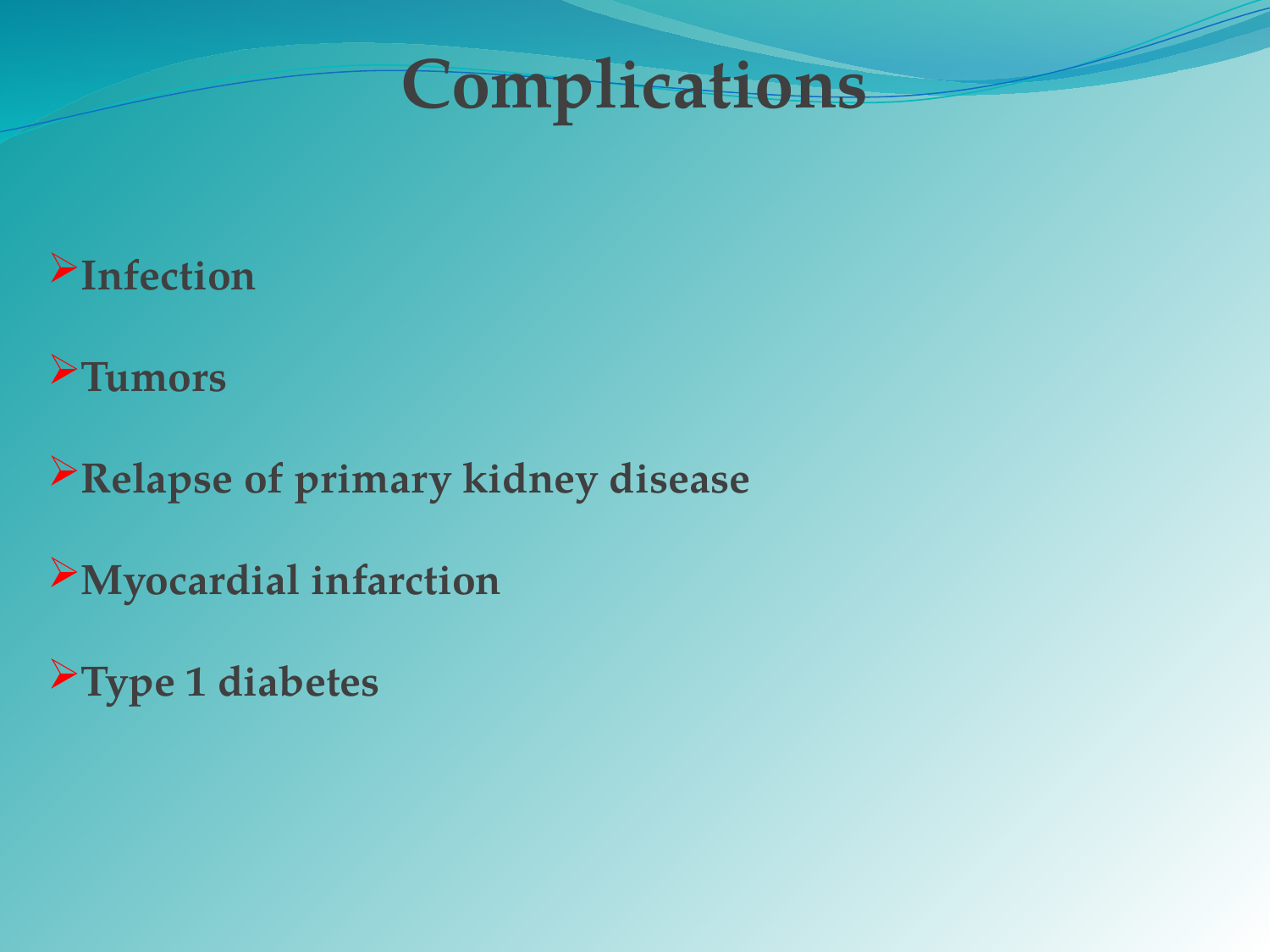

Complications
Infection

Tumors

Relapse of primary kidney disease

Myocardial infarction

Type 1 diabetes